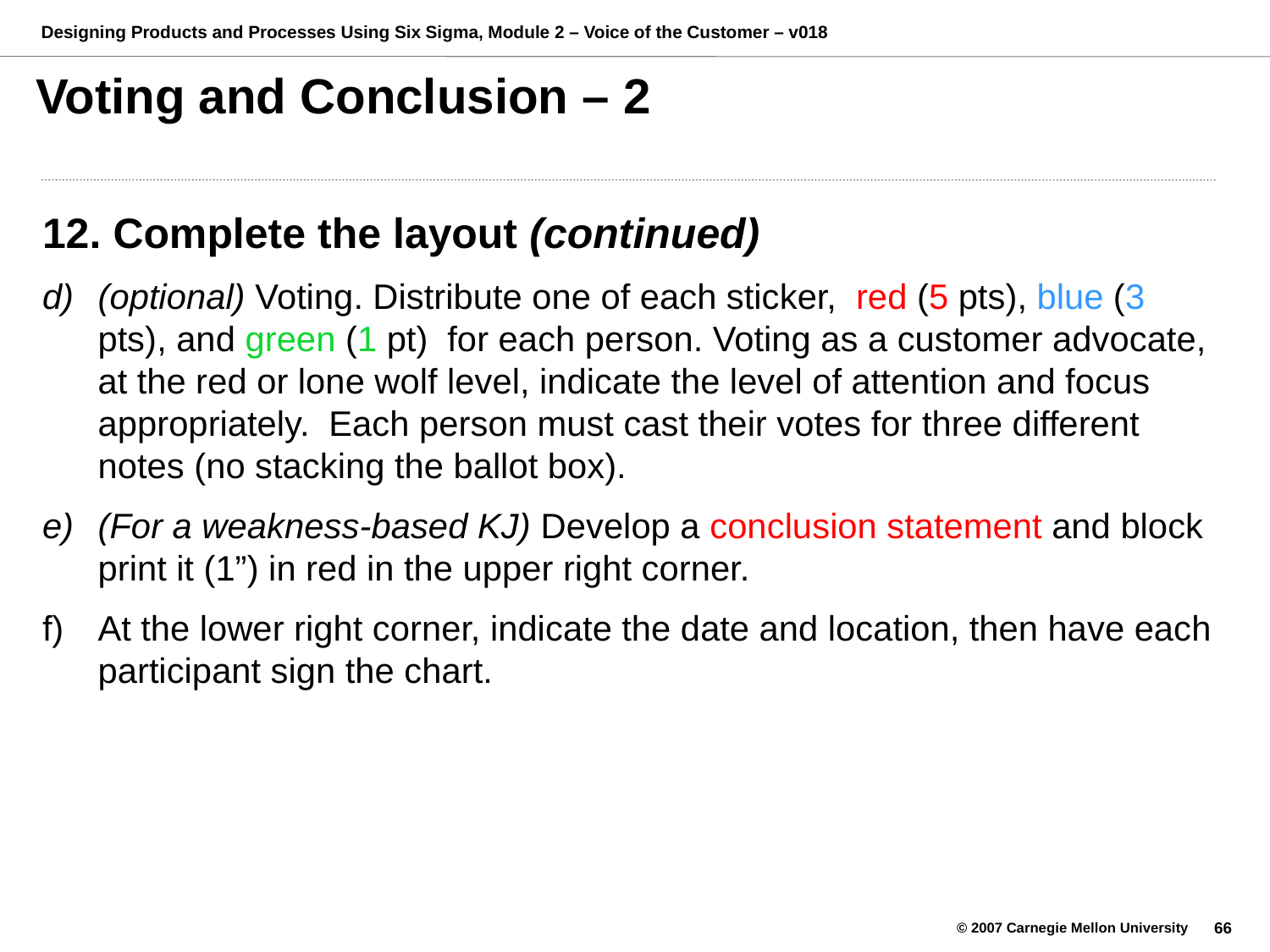

# Voting and Conclusion – 2
 Complete the layout (continued)
(optional) Voting. Distribute one of each sticker,  red (5 pts), blue (3 pts), and green (1 pt)  for each person. Voting as a customer advocate, at the red or lone wolf level, indicate the level of attention and focus appropriately.  Each person must cast their votes for three different notes (no stacking the ballot box).
(For a weakness-based KJ) Develop a conclusion statement and block print it (1”) in red in the upper right corner.
At the lower right corner, indicate the date and location, then have each participant sign the chart.